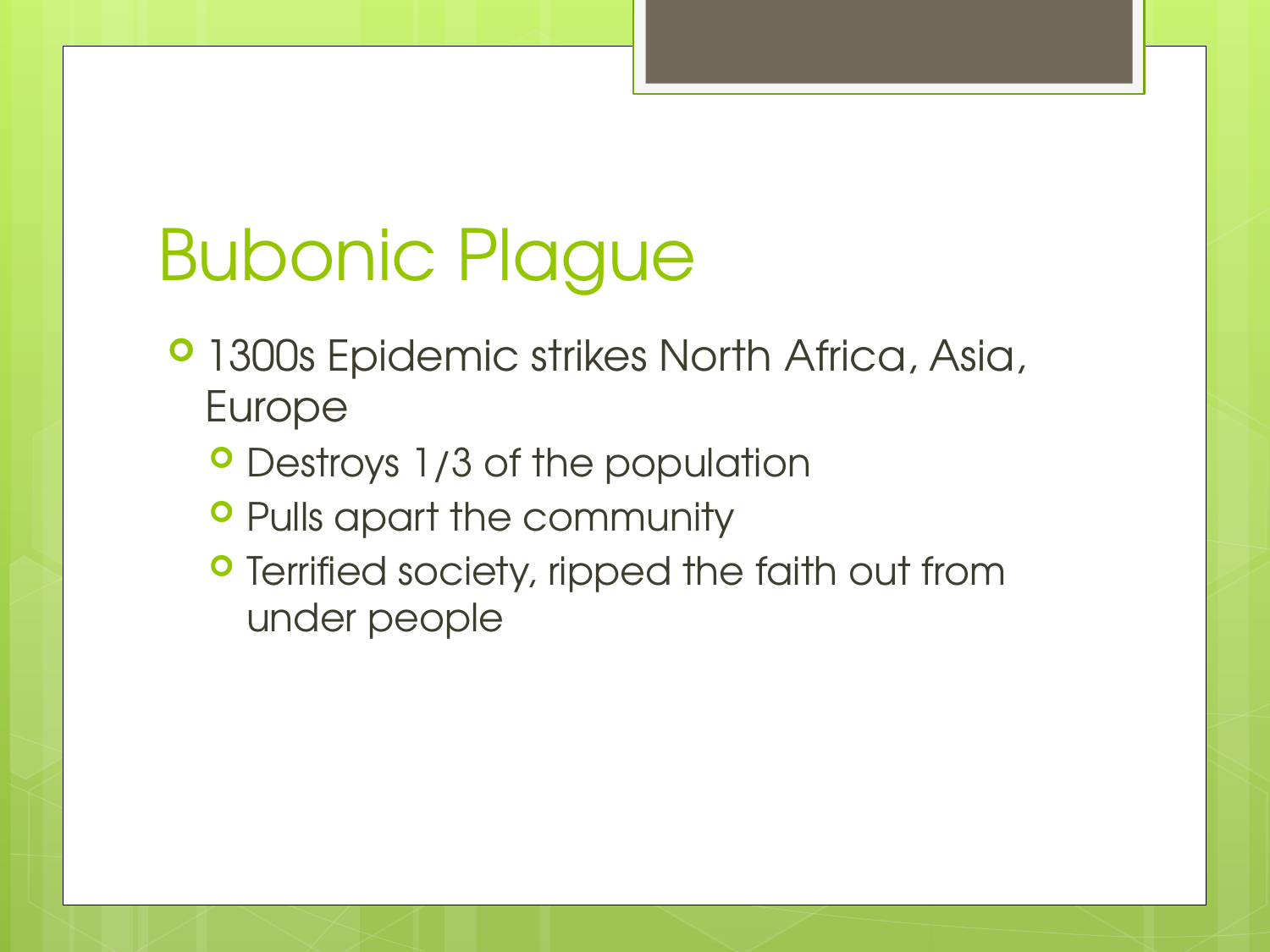

# Bubonic Plague
1300s Epidemic strikes North Africa, Asia, Europe
Destroys 1/3 of the population
Pulls apart the community
Terrified society, ripped the faith out from under people